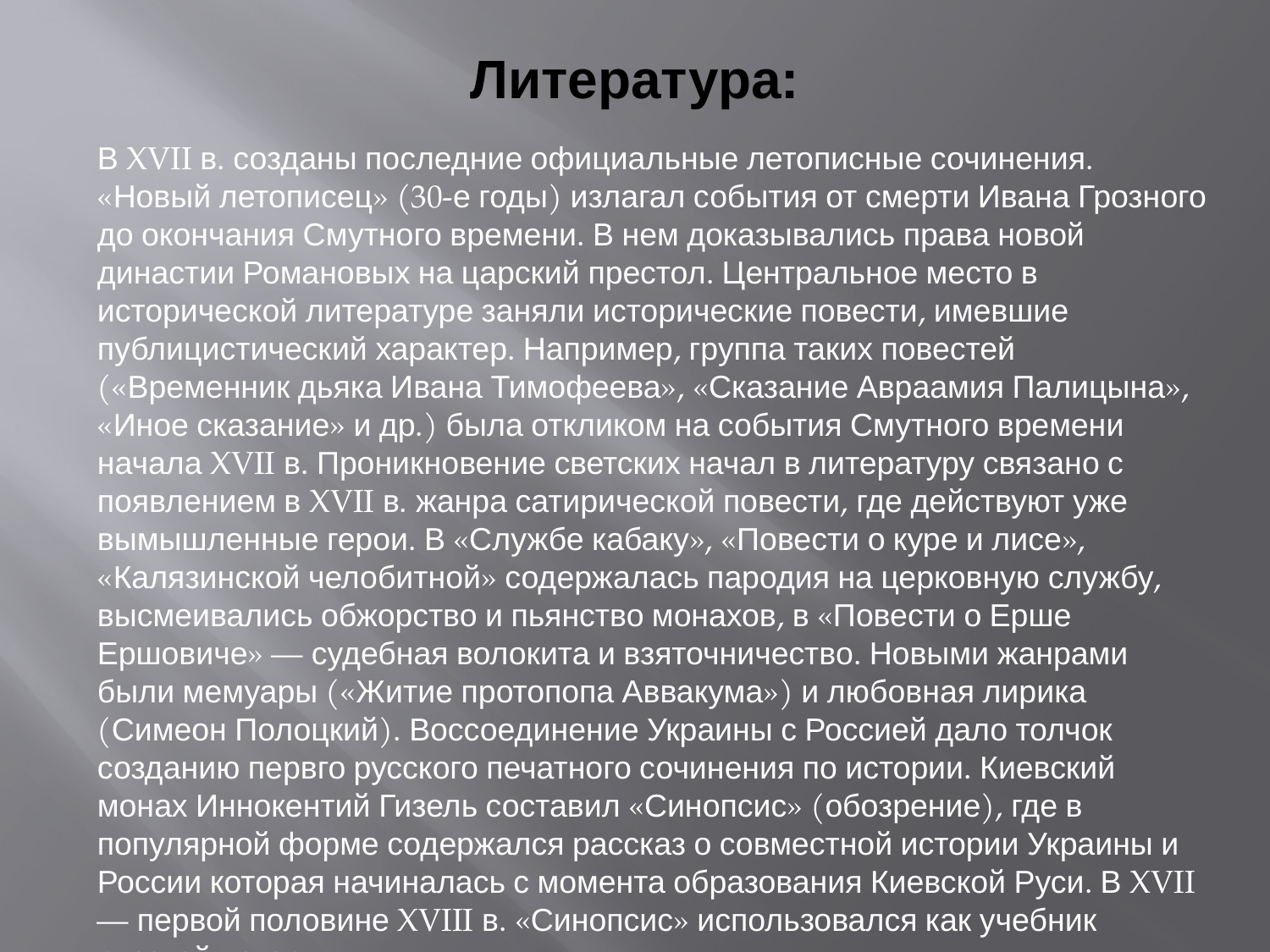

# Литература:
В XVII в. созданы последние официальные летописные сочинения. «Новый летописец» (30-е годы) излагал события от смерти Ивана Грозного до окончания Смутного времени. В нем доказывались права новой династии Романовых на царский престол. Центральное место в исторической литературе заняли исторические повести, имевшие публицистический характер. Например, группа таких повестей («Временник дьяка Ивана Тимофеева», «Сказание Авраамия Палицына», «Иное сказание» и др.) была откликом на события Смутного времени начала XVII в. Проникновение светских начал в литературу связано с появлением в XVII в. жанра сатирической повести, где действуют уже вымышленные герои. В «Службе кабаку», «Повести о куре и лисе», «Калязинской челобитной» содержалась пародия на церковную службу, высмеивались обжорство и пьянство монахов, в «Повести о Ерше Ершовиче» — судебная волокита и взяточничество. Новыми жанрами были мемуары («Житие протопопа Аввакума») и любовная лирика (Симеон Полоцкий). Воссоединение Украины с Россией дало толчок созданию первго русского печатного сочинения по истории. Киевский монах Иннокентий Гизель составил «Синопсис» (обозрение), где в популярной форме содержался рассказ о совместной истории Украины и России которая начиналась с момента образования Киевской Руси. В XVII — первой половине XVIII в. «Синопсис» использовался как учебник русской истории.